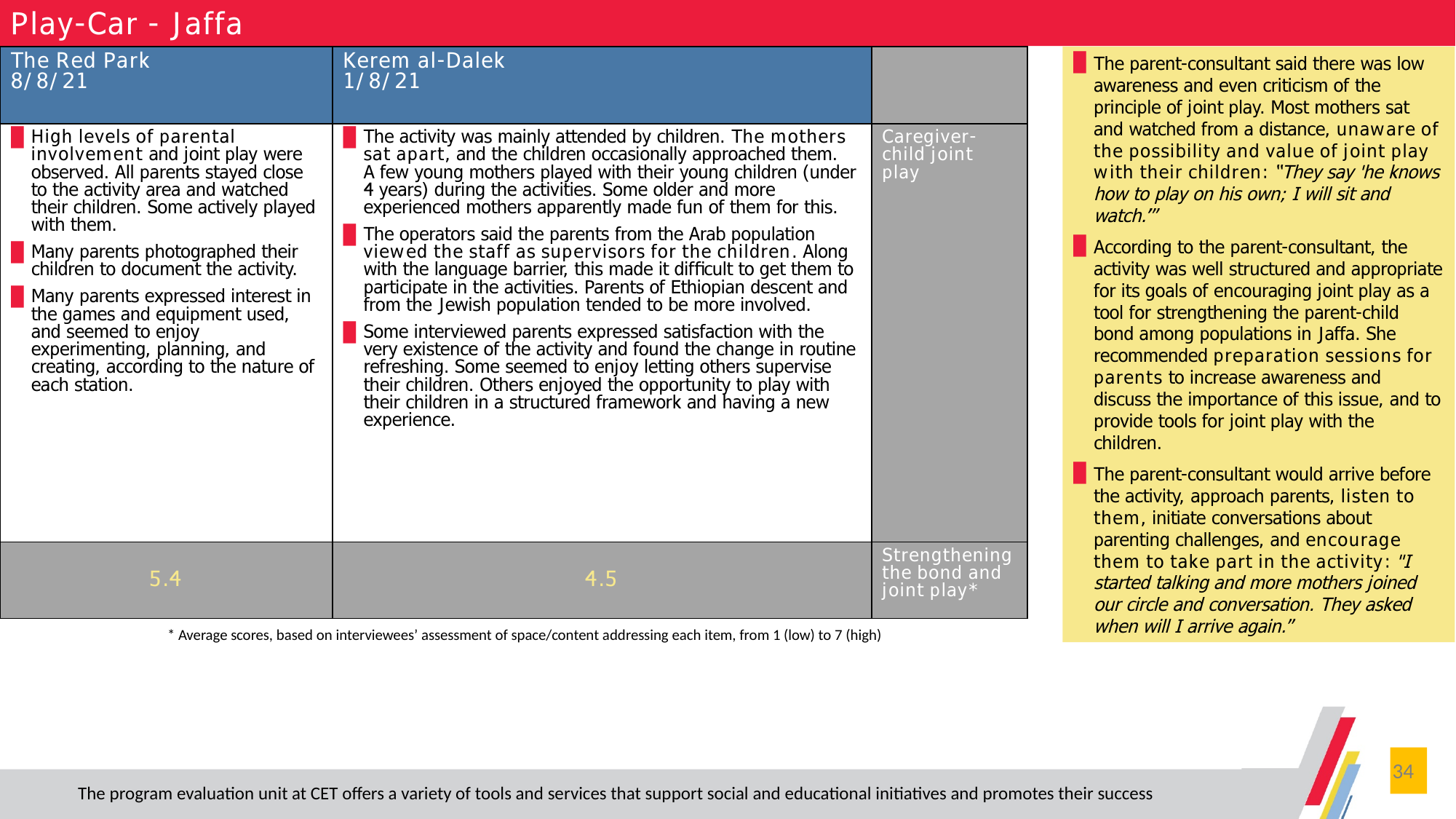

Play-Car - Jaffa
| The Red Park 8/8/21 | Kerem al-Dalek 1/8/21 |  |
| --- | --- | --- |
| High levels of parental involvement and joint play were observed. All parents stayed close to the activity area and watched their children. Some actively played with them. Many parents photographed their children to document the activity. Many parents expressed interest in the games and equipment used, and seemed to enjoy experimenting, planning, and creating, according to the nature of each station. | The activity was mainly attended by children. The mothers sat apart, and the children occasionally approached them. A few young mothers played with their young children (under 4 years) during the activities. Some older and more experienced mothers apparently made fun of them for this. The operators said the parents from the Arab population viewed the staff as supervisors for the children. Along with the language barrier, this made it difficult to get them to participate in the activities. Parents of Ethiopian descent and from the Jewish population tended to be more involved. Some interviewed parents expressed satisfaction with the very existence of the activity and found the change in routine refreshing. Some seemed to enjoy letting others supervise their children. Others enjoyed the opportunity to play with their children in a structured framework and having a new experience. | Caregiver-child joint play |
| 5.4 | 4.5 | Strengthening the bond and joint play\* |
The parent-consultant said there was low awareness and even criticism of the principle of joint play. Most mothers sat and watched from a distance, unaware of the possibility and value of joint play with their children: “They say 'he knows how to play on his own; I will sit and watch.’”
According to the parent-consultant, the activity was well structured and appropriate for its goals of encouraging joint play as a tool for strengthening the parent-child bond among populations in Jaffa. She recommended preparation sessions for parents to increase awareness and discuss the importance of this issue, and to provide tools for joint play with the children.
The parent-consultant would arrive before the activity, approach parents, listen to them, initiate conversations about parenting challenges, and encourage them to take part in the activity: "I started talking and more mothers joined our circle and conversation. They asked when will I arrive again.”
* Average scores, based on interviewees’ assessment of space/content addressing each item, from 1 (low) to 7 (high)
34